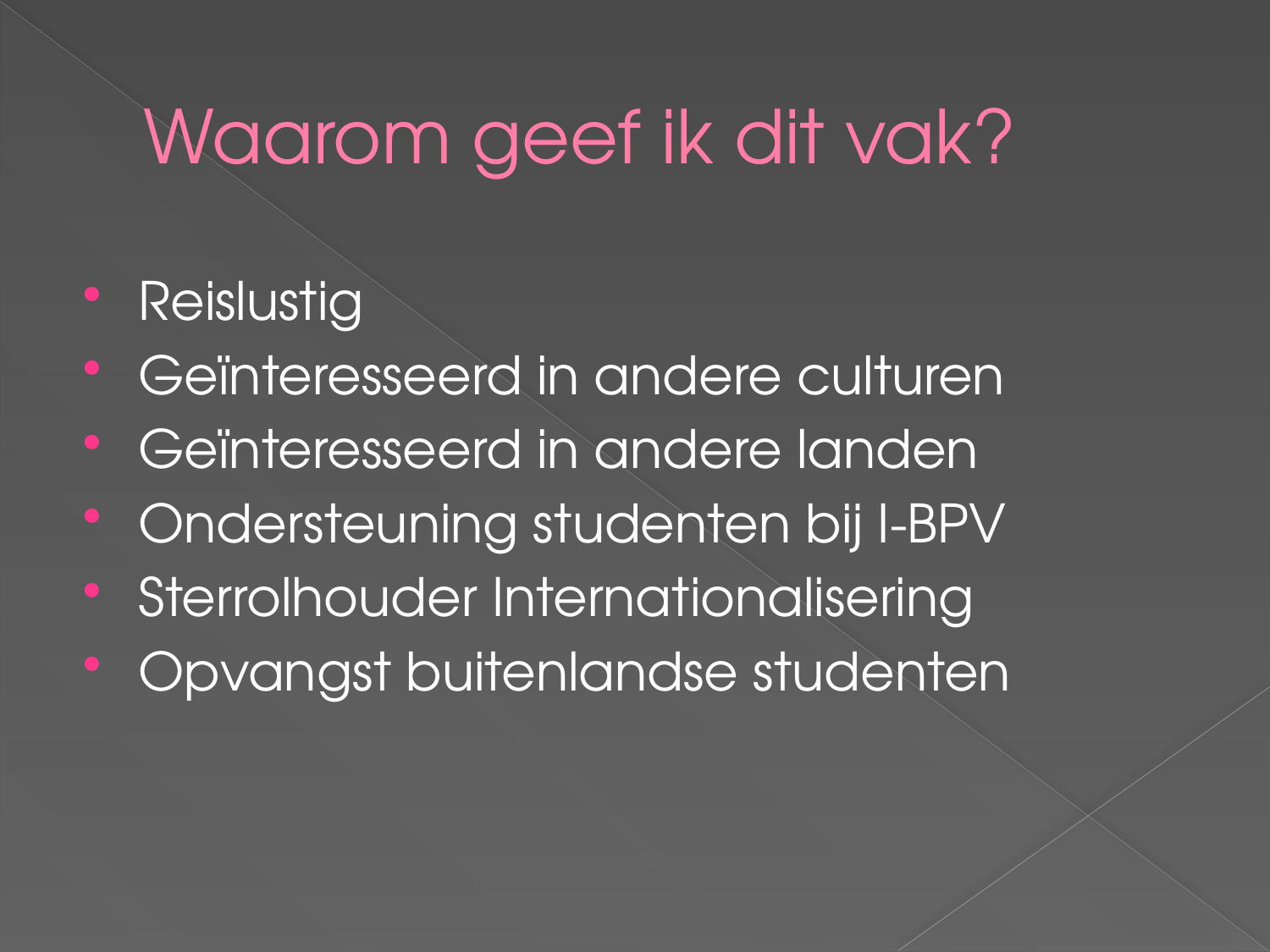

# Waarom geef ik dit vak?
Reislustig
Geïnteresseerd in andere culturen
Geïnteresseerd in andere landen
Ondersteuning studenten bij I-BPV
Sterrolhouder Internationalisering
Opvangst buitenlandse studenten